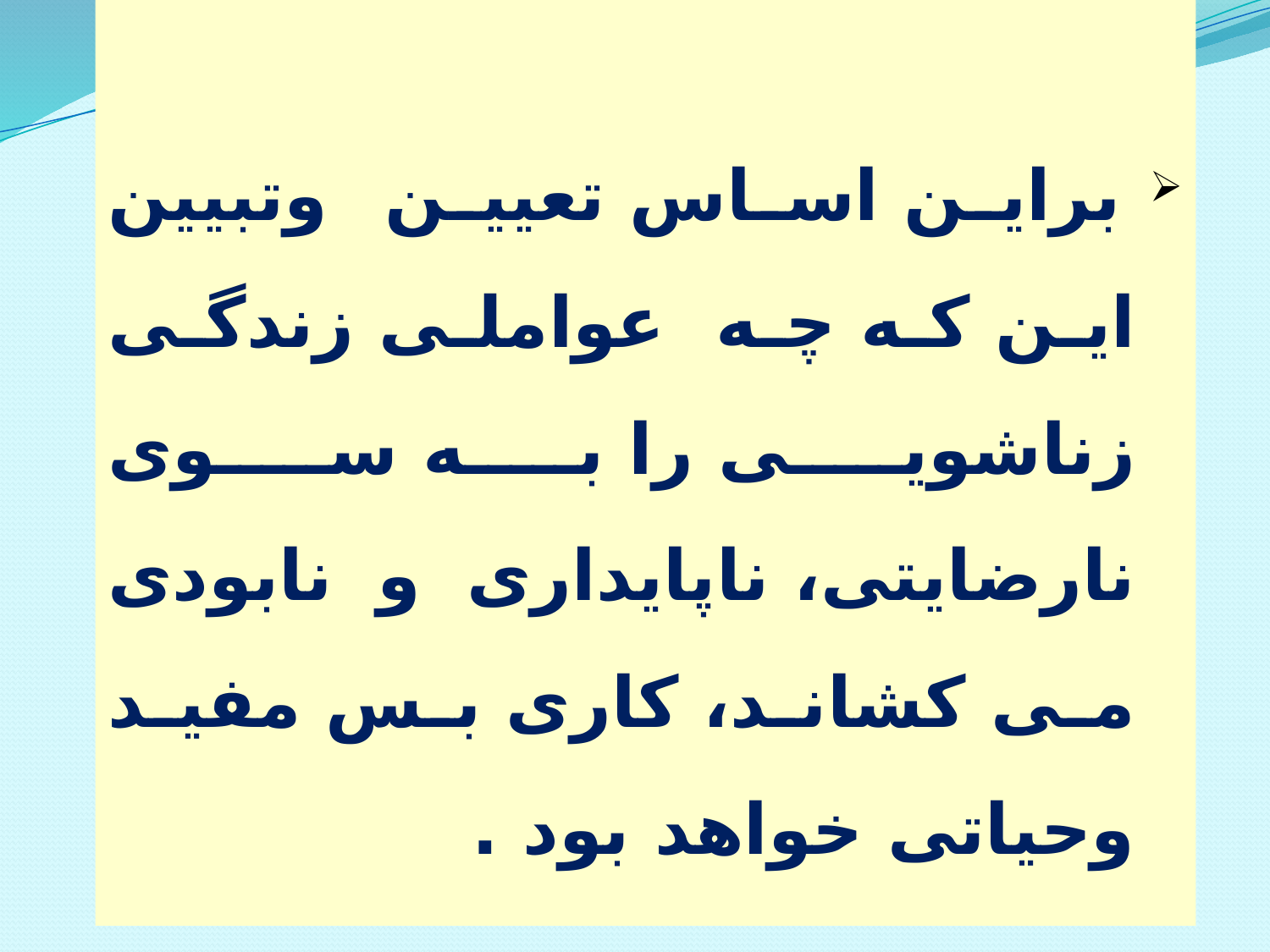

براین اساس تعیین وتبیین این که چه عواملی زندگی زناشویی را به سوی نارضایتی، ناپایداری و نابودی می کشاند، کاری بس مفید وحیاتی خواهد بود .